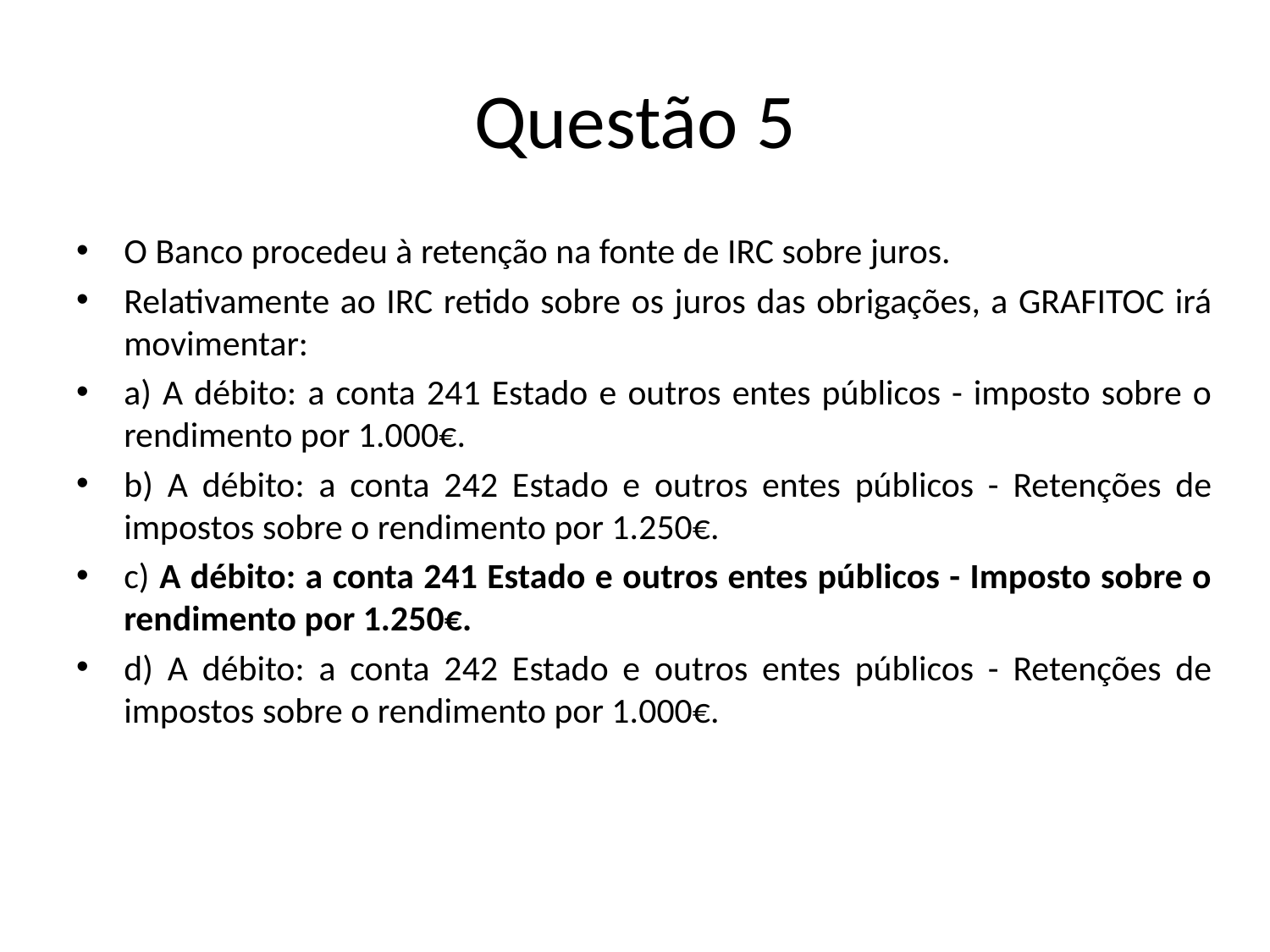

# Questão 5
O Banco procedeu à retenção na fonte de IRC sobre juros.
Relativamente ao IRC retido sobre os juros das obrigações, a GRAFITOC irá movimentar:
a) A débito: a conta 241 Estado e outros entes públicos - imposto sobre o rendimento por 1.000€.
b) A débito: a conta 242 Estado e outros entes públicos - Retenções de impostos sobre o rendimento por 1.250€.
c) A débito: a conta 241 Estado e outros entes públicos - Imposto sobre o rendimento por 1.250€.
d) A débito: a conta 242 Estado e outros entes públicos - Retenções de impostos sobre o rendimento por 1.000€.